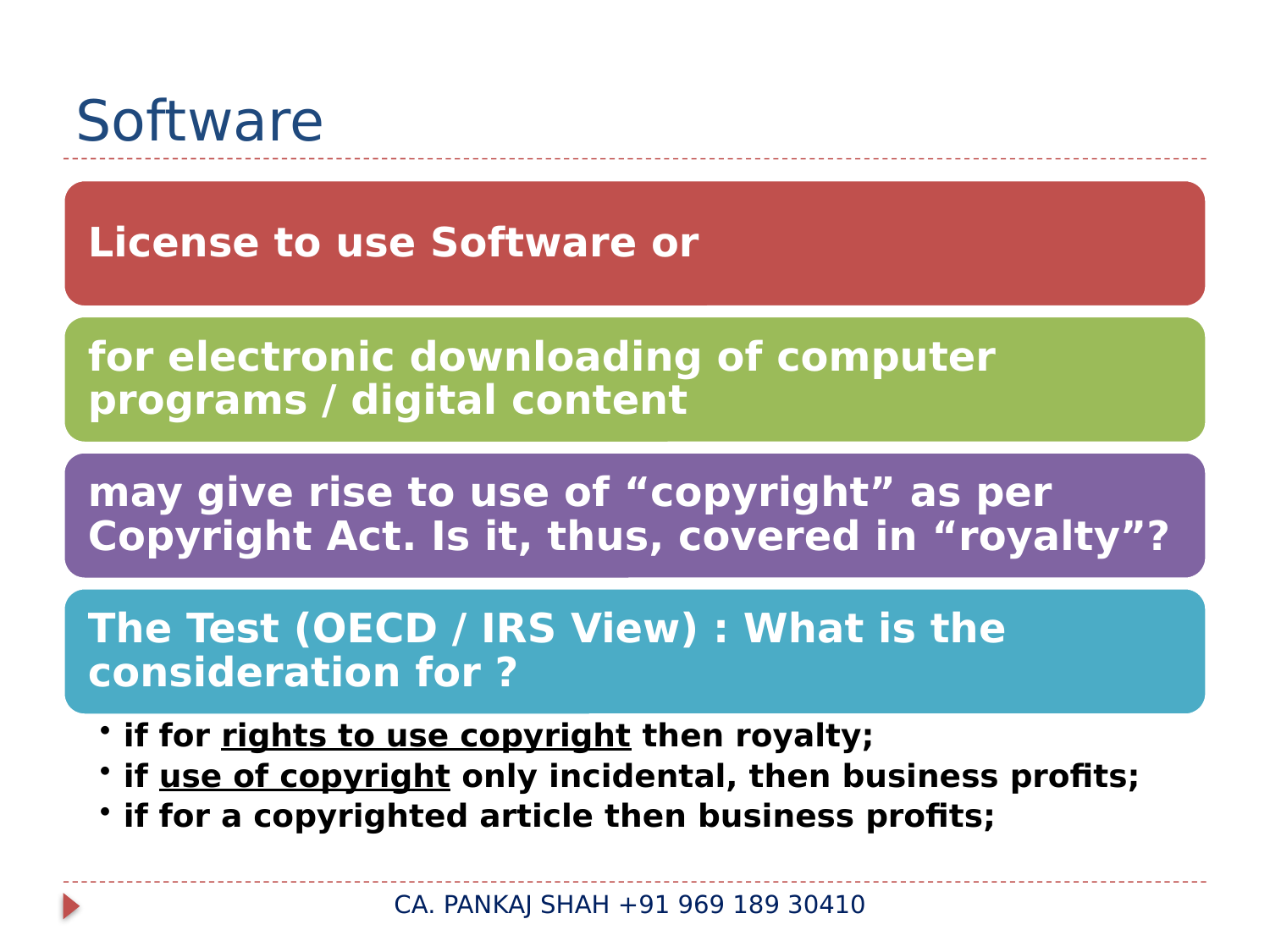

# Software
License to use Software or
for electronic downloading of computer programs / digital content
may give rise to use of “copyright” as per Copyright Act. Is it, thus, covered in “royalty”?
The Test (OECD / IRS View) : What is the consideration for ?
if for rights to use copyright then royalty;
if use of copyright only incidental, then business profits;
if for a copyrighted article then business profits;
CA. PANKAJ SHAH +91 969 189 30410